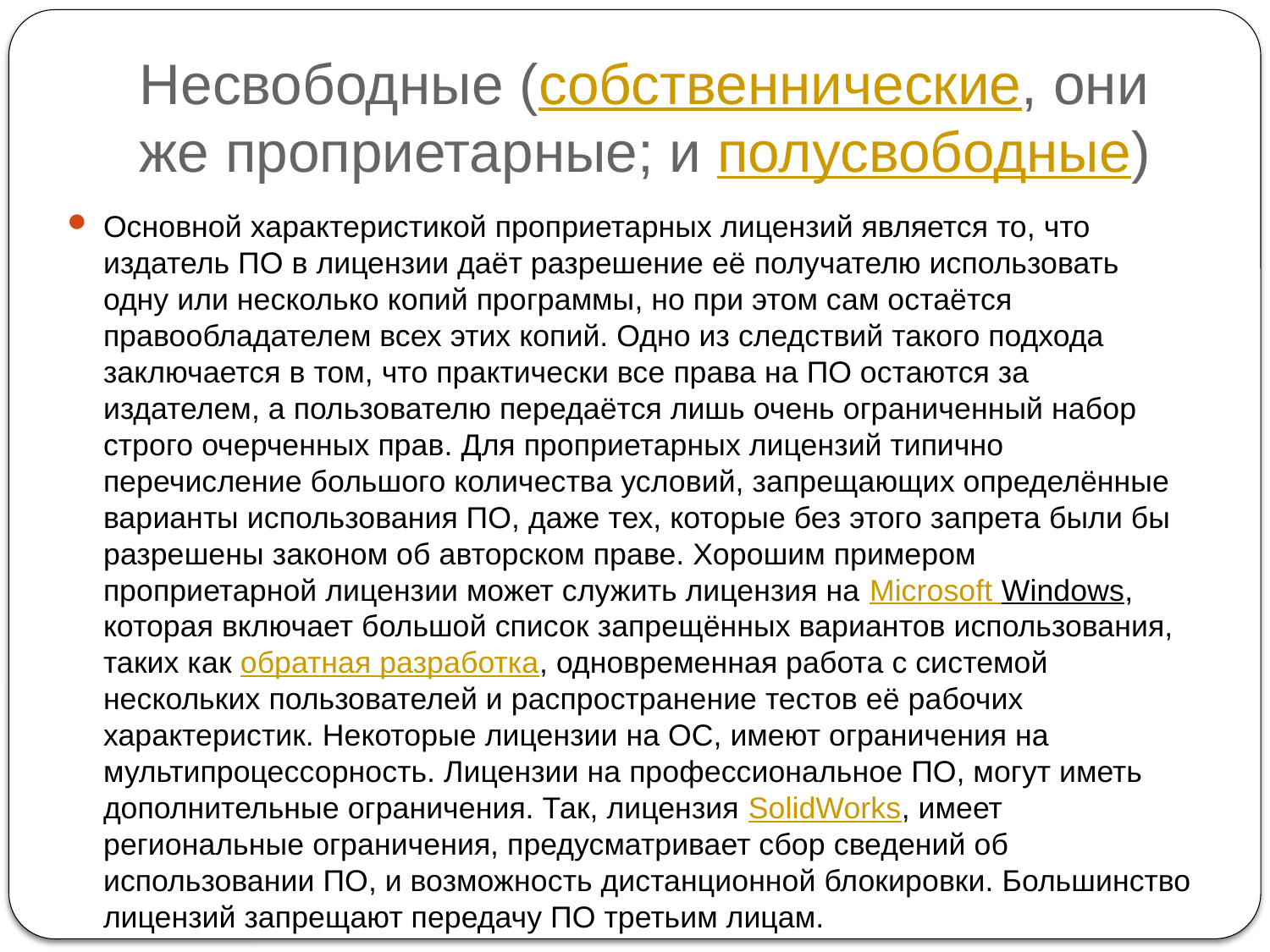

# Несвободные (собственнические, они же проприетарные; и полусвободные)
Основной характеристикой проприетарных лицензий является то, что издатель ПО в лицензии даёт разрешение её получателю использовать одну или несколько копий программы, но при этом сам остаётся правообладателем всех этих копий. Одно из следствий такого подхода заключается в том, что практически все права на ПО остаются за издателем, а пользователю передаётся лишь очень ограниченный набор строго очерченных прав. Для проприетарных лицензий типично перечисление большого количества условий, запрещающих определённые варианты использования ПО, даже тех, которые без этого запрета были бы разрешены законом об авторском праве. Хорошим примером проприетарной лицензии может служить лицензия на Microsoft Windows, которая включает большой список запрещённых вариантов использования, таких как обратная разработка, одновременная работа с системой нескольких пользователей и распространение тестов её рабочих характеристик. Некоторые лицензии на ОС, имеют ограничения на мультипроцессорность. Лицензии на профессиональное ПО, могут иметь дополнительные ограничения. Так, лицензия SolidWorks, имеет региональные ограничения, предусматривает сбор сведений об использовании ПО, и возможность дистанционной блокировки. Большинство лицензий запрещают передачу ПО третьим лицам.